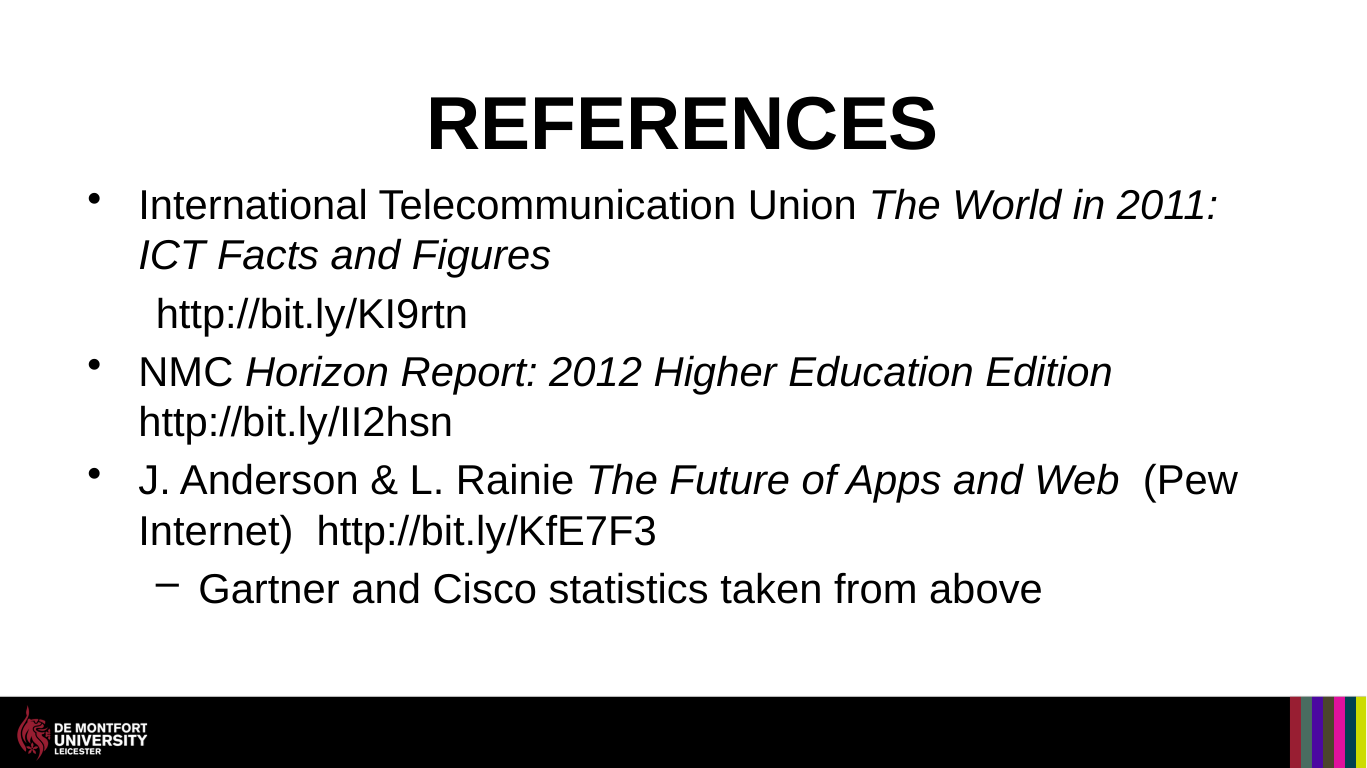

# References
International Telecommunication Union The World in 2011: ICT Facts and Figures
http://bit.ly/KI9rtn
NMC Horizon Report: 2012 Higher Education Edition  http://bit.ly/II2hsn
J. Anderson & L. Rainie The Future of Apps and Web  (Pew Internet)  http://bit.ly/KfE7F3
Gartner and Cisco statistics taken from above